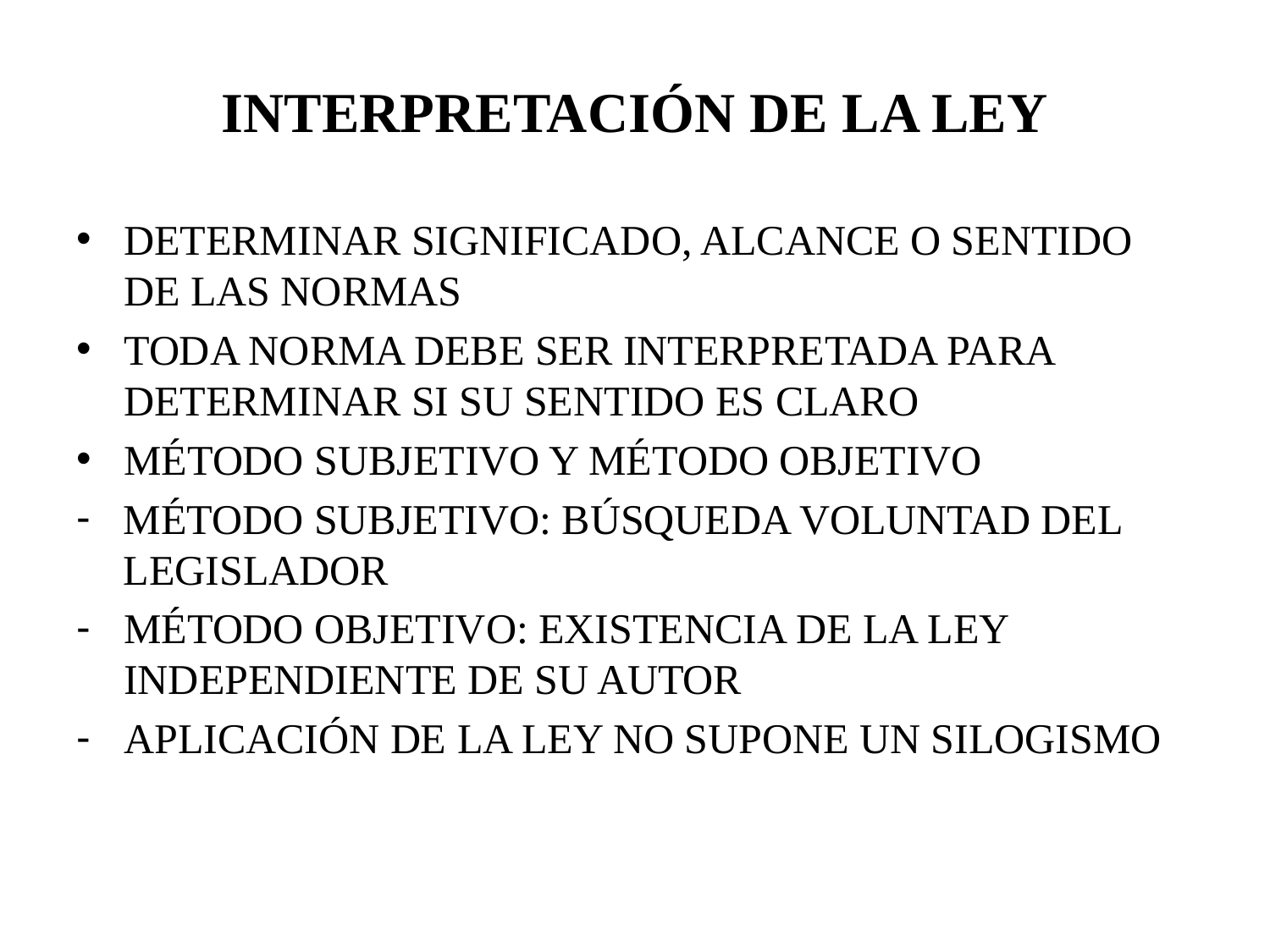

# INTERPRETACIÓN DE LA LEY
DETERMINAR SIGNIFICADO, ALCANCE O SENTIDO DE LAS NORMAS
TODA NORMA DEBE SER INTERPRETADA PARA DETERMINAR SI SU SENTIDO ES CLARO
MÉTODO SUBJETIVO Y MÉTODO OBJETIVO
MÉTODO SUBJETIVO: BÚSQUEDA VOLUNTAD DEL LEGISLADOR
MÉTODO OBJETIVO: EXISTENCIA DE LA LEY INDEPENDIENTE DE SU AUTOR
APLICACIÓN DE LA LEY NO SUPONE UN SILOGISMO